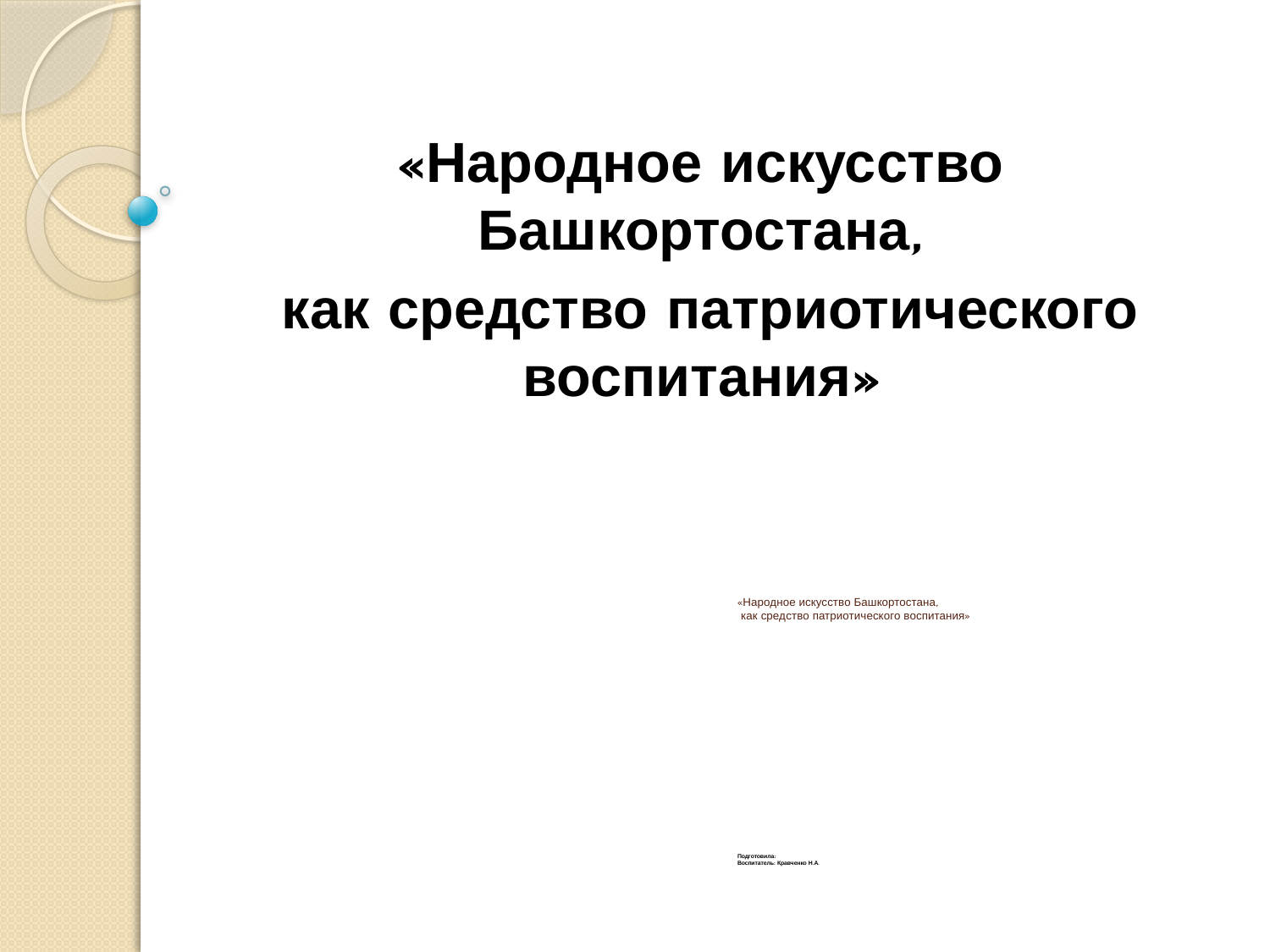

«Народное искусство Башкортостана,
 как средство патриотического воспитания»

# «Народное искусство Башкортостана, как средство патриотического воспитания» Подготовила: Воспитатель: Кравченко Н.А.